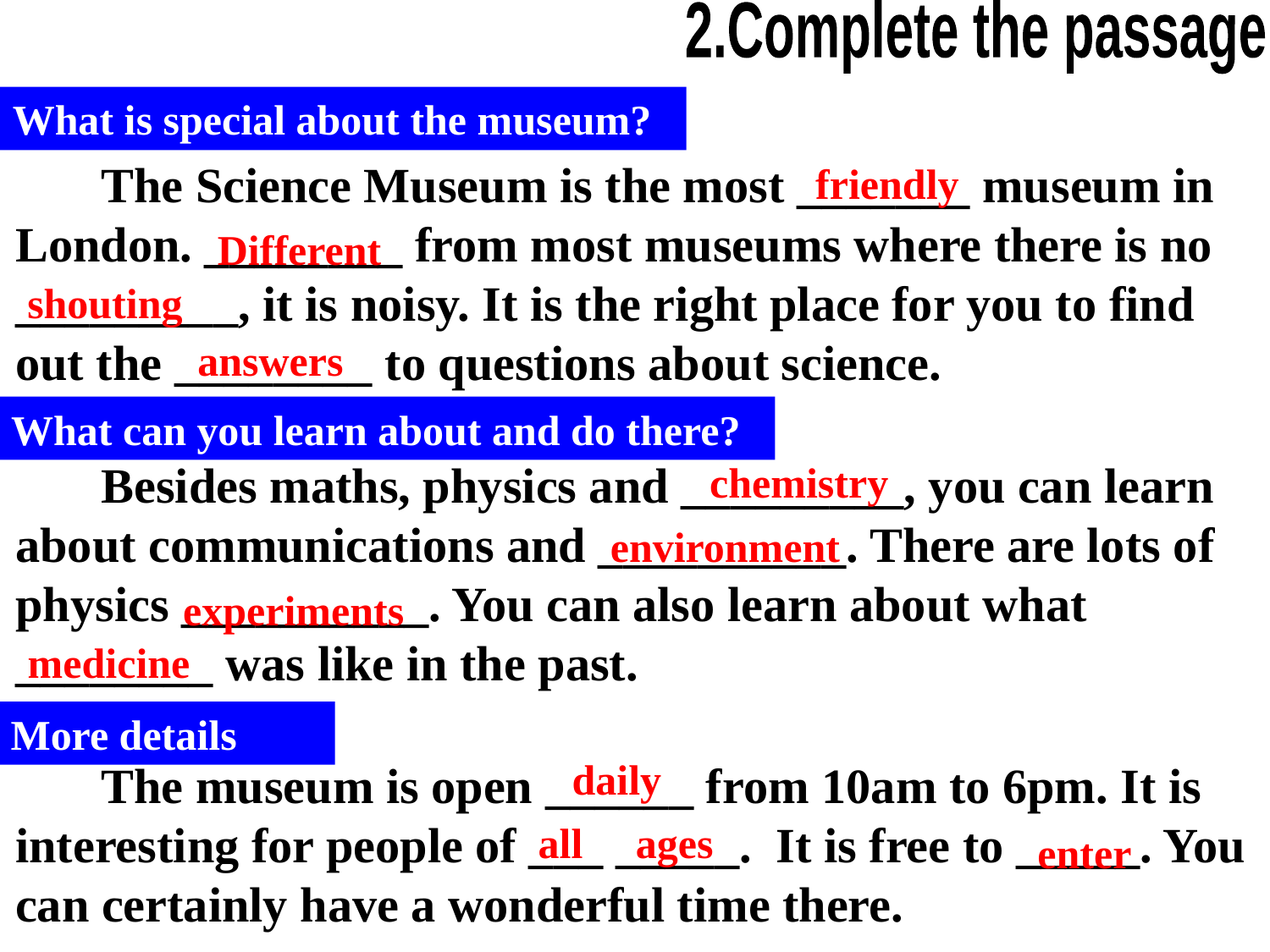

2.Complete the passage
What is special about the museum?
       The Science Museum is the most _______ museum in London. ________ from most museums where there is no  _________, it is noisy. It is the right place for you to find out the ________ to questions about science.
       Besides maths, physics and _________, you can learn about communications and __________. There are lots of physics __________. You can also learn about what ________ was like in the past.
       The museum is open ______ from 10am to 6pm. It is interesting for people of ___ _____.  It is free to _____. You can certainly have a wonderful time there.
friendly
Different
shouting
answers
What can you learn about and do there?
chemistry
environment
experiments
medicine
More details
daily
 all     ages
enter